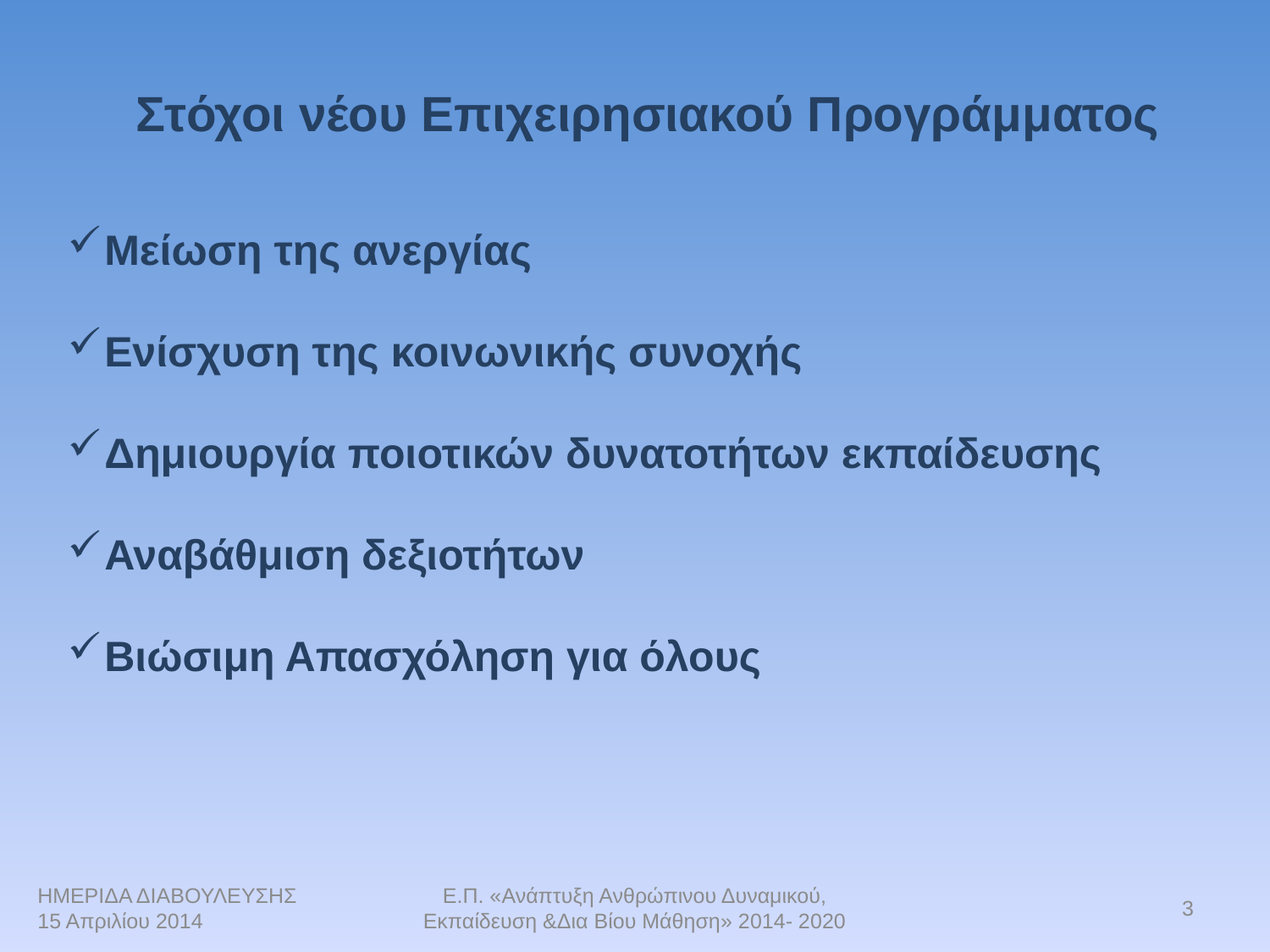

Στόχοι νέου Επιχειρησιακού Προγράμματος

Μείωση της ανεργίας

Ενίσχυση της κοινωνικής συνοχής

Δημιουργία ποιοτικών δυνατοτήτων εκπαίδευσης

Αναβάθμιση δεξιοτήτων

Βιώσιμη Απασχόληση για όλους

ΗΜΕΡΙΔΑ ΔΙΑΒΟΥΛΕΥΣΗΣ
15 Απριλίου 2014
Ε.Π. «Ανάπτυξη Ανθρώπινου Δυναμικού, Εκπαίδευση &Δια Βίου Μάθηση» 2014- 2020
3